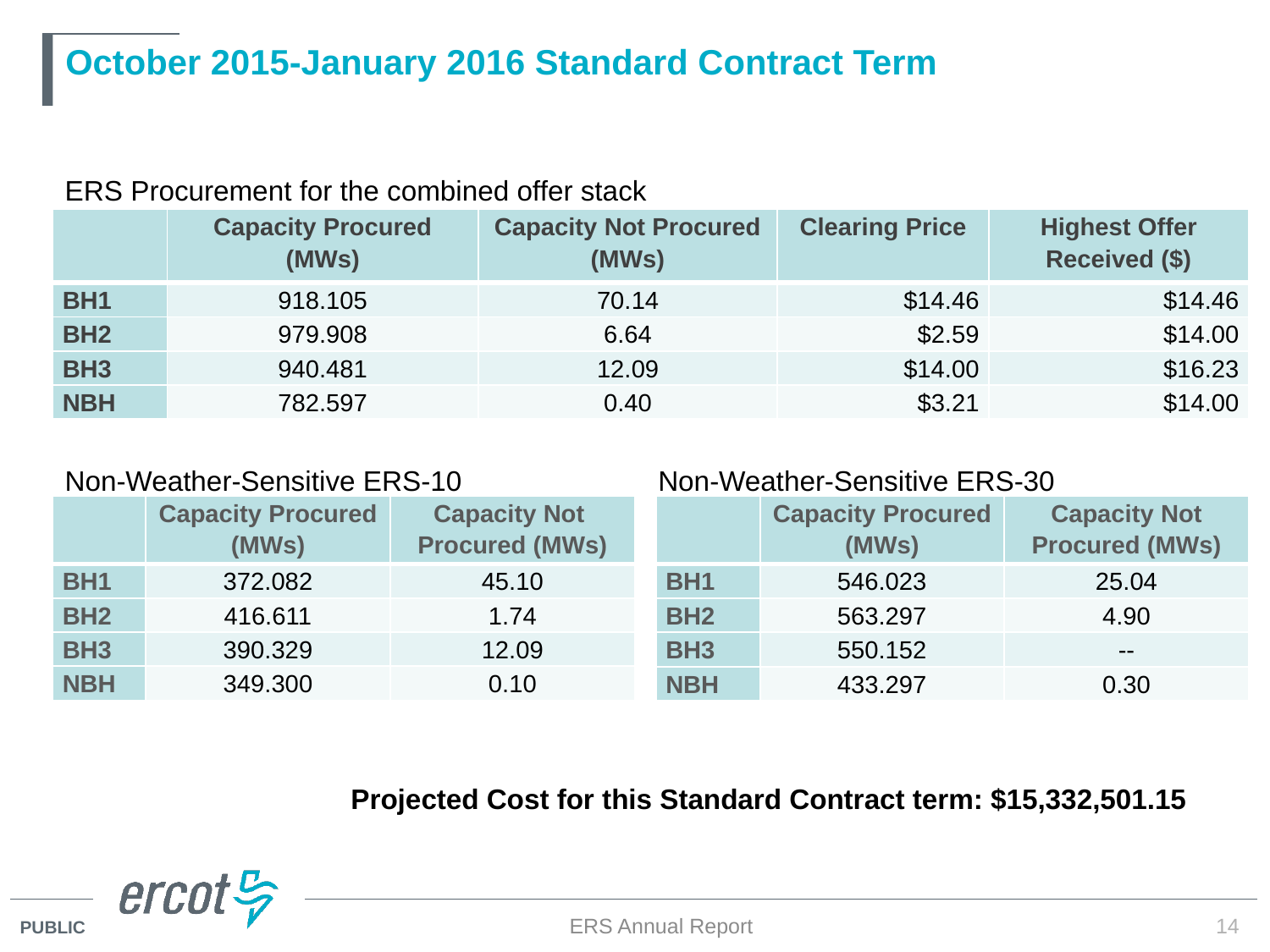

# October 2015-January 2016 Standard Contract Term
ERS Procurement for the combined offer stack
|  | Capacity Procured (MWs) | Capacity Not Procured (MWs) | Clearing Price | Highest Offer Received ($) |
| --- | --- | --- | --- | --- |
| BH1 | 918.105 | 70.14 | $14.46 | $14.46 |
| BH2 | 979.908 | 6.64 | $2.59 | $14.00 |
| BH3 | 940.481 | 12.09 | $14.00 | $16.23 |
| NBH | 782.597 | 0.40 | $3.21 | $14.00 |
Non-Weather-Sensitive ERS-10
Non-Weather-Sensitive ERS-30
|  | Capacity Procured (MWs) | Capacity Not Procured (MWs) |
| --- | --- | --- |
| BH1 | 372.082 | 45.10 |
| BH2 | 416.611 | 1.74 |
| BH3 | 390.329 | 12.09 |
| NBH | 349.300 | 0.10 |
|  | Capacity Procured (MWs) | Capacity Not Procured (MWs) |
| --- | --- | --- |
| BH1 | 546.023 | 25.04 |
| BH2 | 563.297 | 4.90 |
| BH3 | 550.152 | -- |
| NBH | 433.297 | 0.30 |
Projected Cost for this Standard Contract term: $15,332,501.15
ERS Annual Report
14